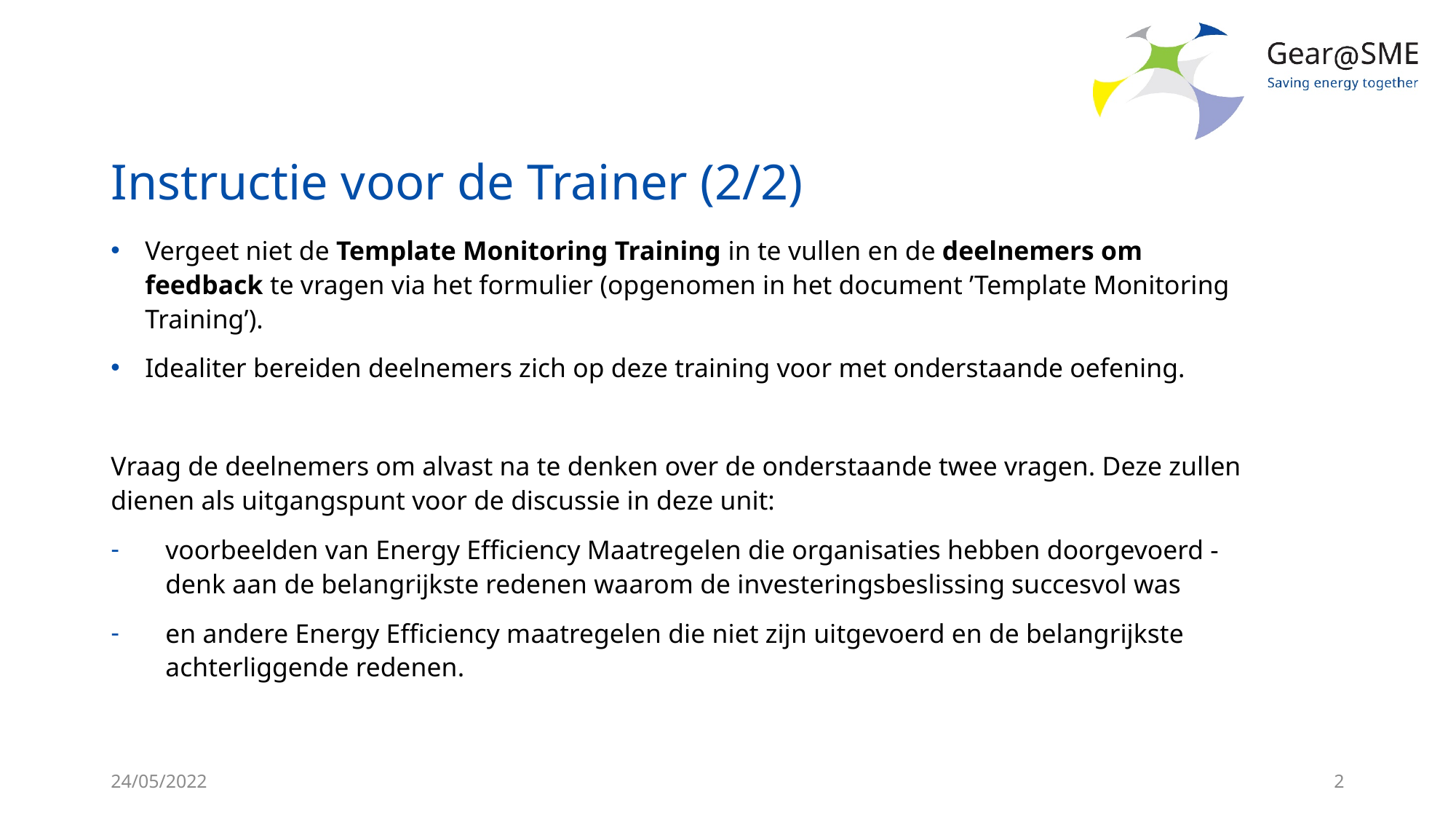

# Instructie voor de Trainer (2/2)
Vergeet niet de Template Monitoring Training in te vullen en de deelnemers om feedback te vragen via het formulier (opgenomen in het document ’Template Monitoring Training’).
Idealiter bereiden deelnemers zich op deze training voor met onderstaande oefening.

Vraag de deelnemers om alvast na te denken over de onderstaande twee vragen. Deze zullen dienen als uitgangspunt voor de discussie in deze unit:
voorbeelden van Energy Efficiency Maatregelen die organisaties hebben doorgevoerd - denk aan de belangrijkste redenen waarom de investeringsbeslissing succesvol was
en andere Energy Efficiency maatregelen die niet zijn uitgevoerd en de belangrijkste achterliggende redenen.

24/05/2022
2